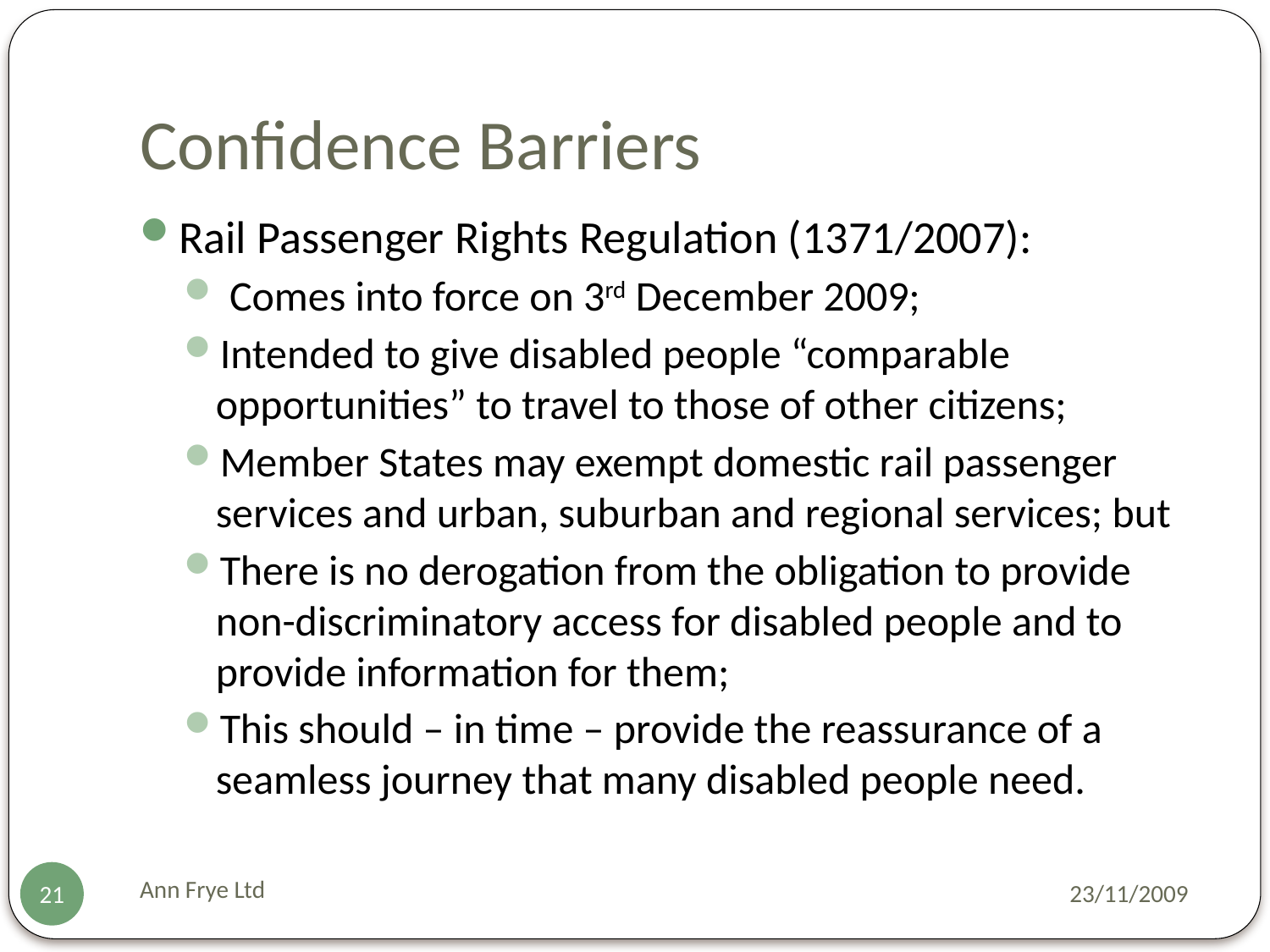

# Confidence Barriers
Rail Passenger Rights Regulation (1371/2007):
 Comes into force on 3rd December 2009;
Intended to give disabled people “comparable opportunities” to travel to those of other citizens;
Member States may exempt domestic rail passenger services and urban, suburban and regional services; but
There is no derogation from the obligation to provide non-discriminatory access for disabled people and to provide information for them;
This should – in time – provide the reassurance of a seamless journey that many disabled people need.
Ann Frye Ltd
23/11/2009
21